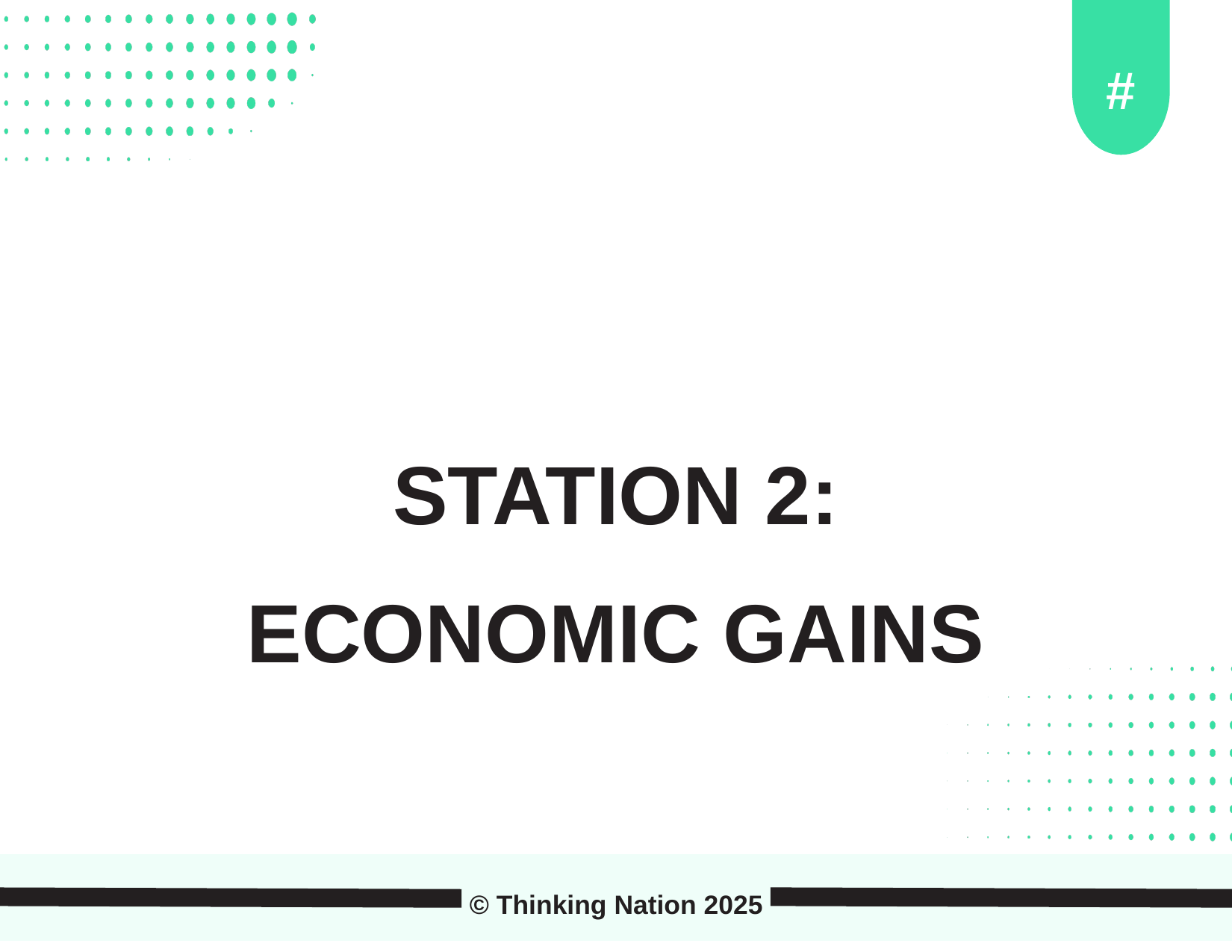

#
STATION 2: ECONOMIC GAINS

© Thinking Nation 2025